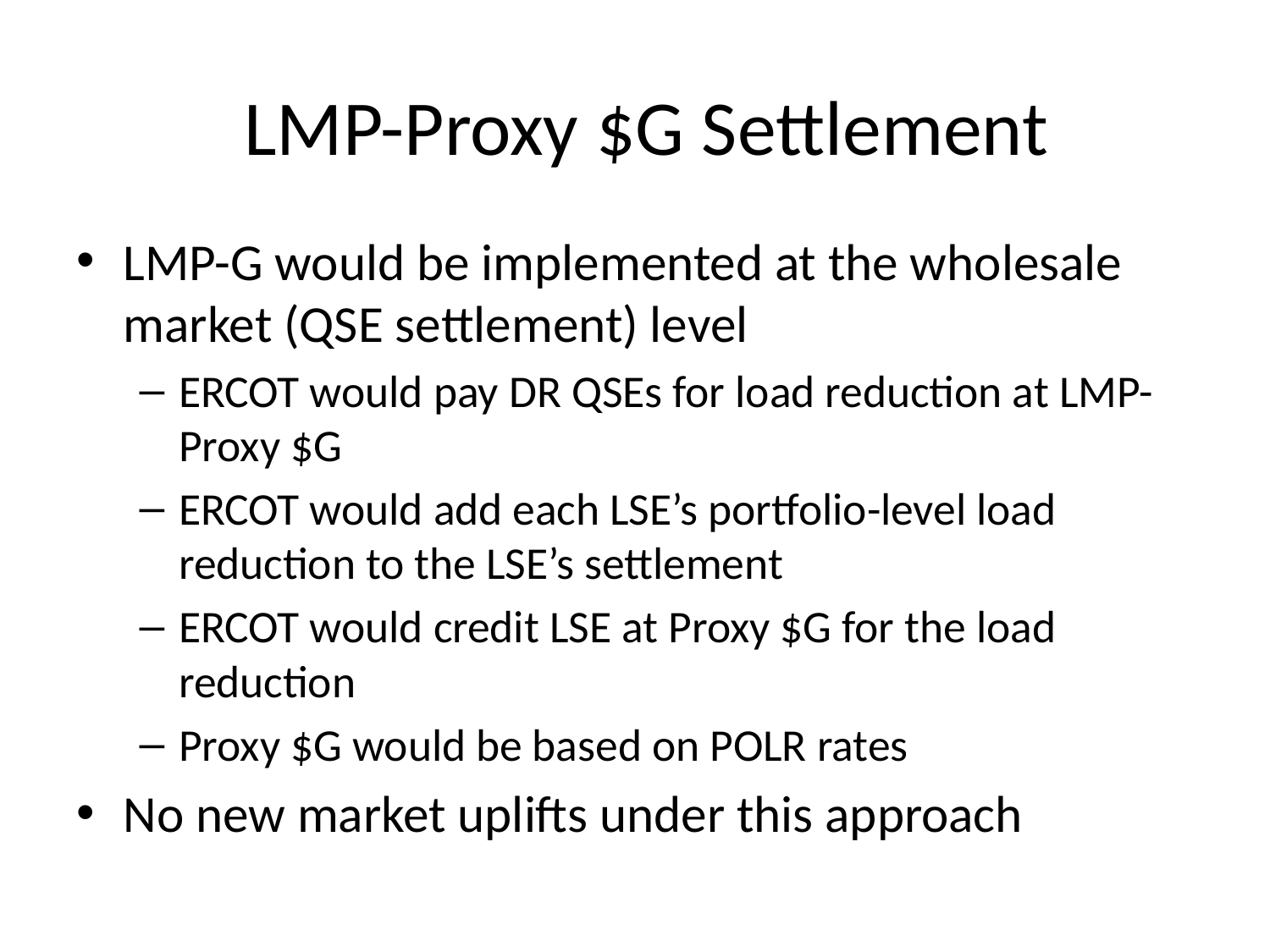

# LMP-Proxy $G Settlement
LMP-G would be implemented at the wholesale market (QSE settlement) level
ERCOT would pay DR QSEs for load reduction at LMP-Proxy $G
ERCOT would add each LSE’s portfolio-level load reduction to the LSE’s settlement
ERCOT would credit LSE at Proxy $G for the load reduction
Proxy $G would be based on POLR rates
No new market uplifts under this approach